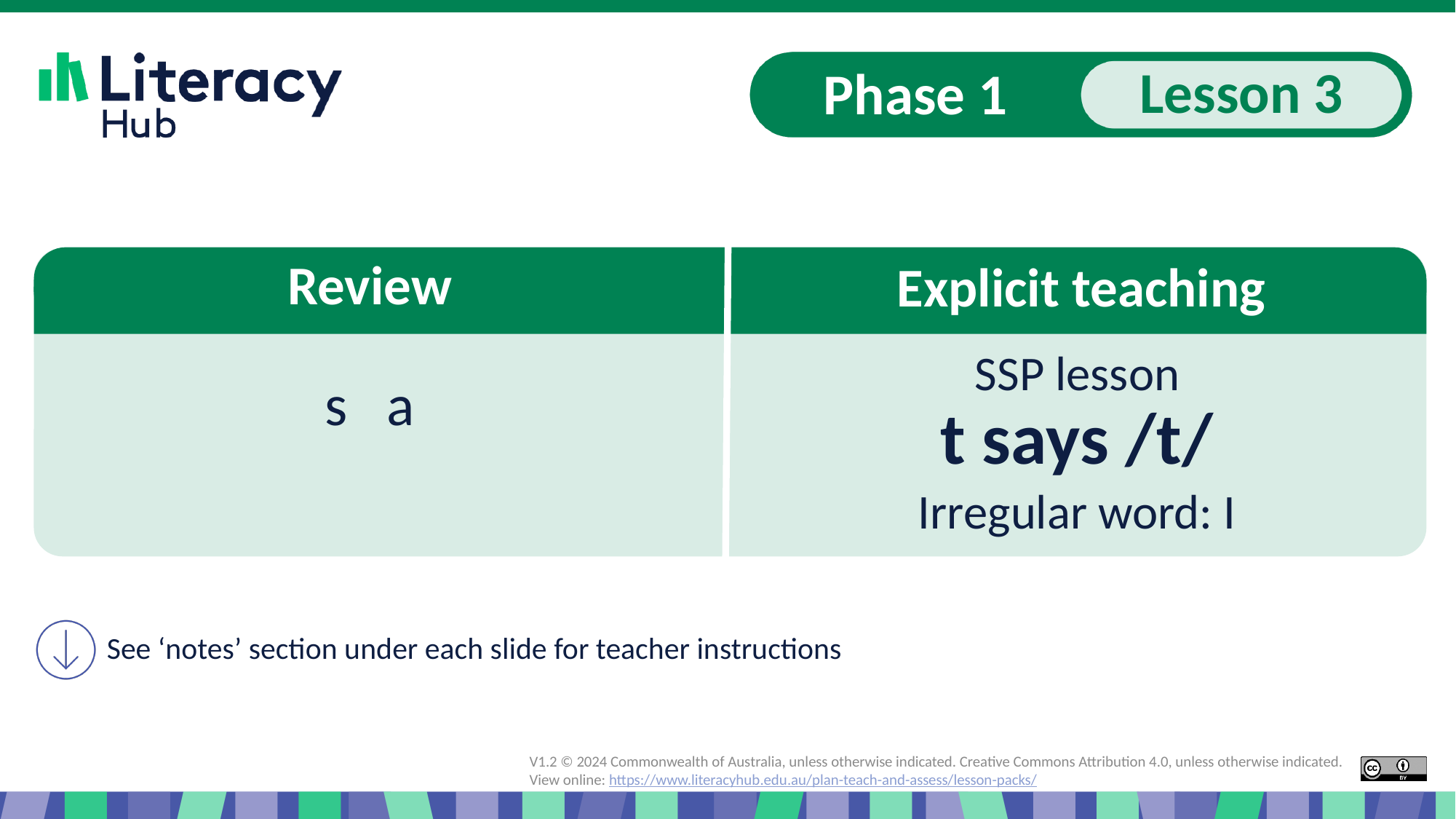

# Review
Explicit teaching
SSP lesson
s   a
t says /t/
Irregular word: I